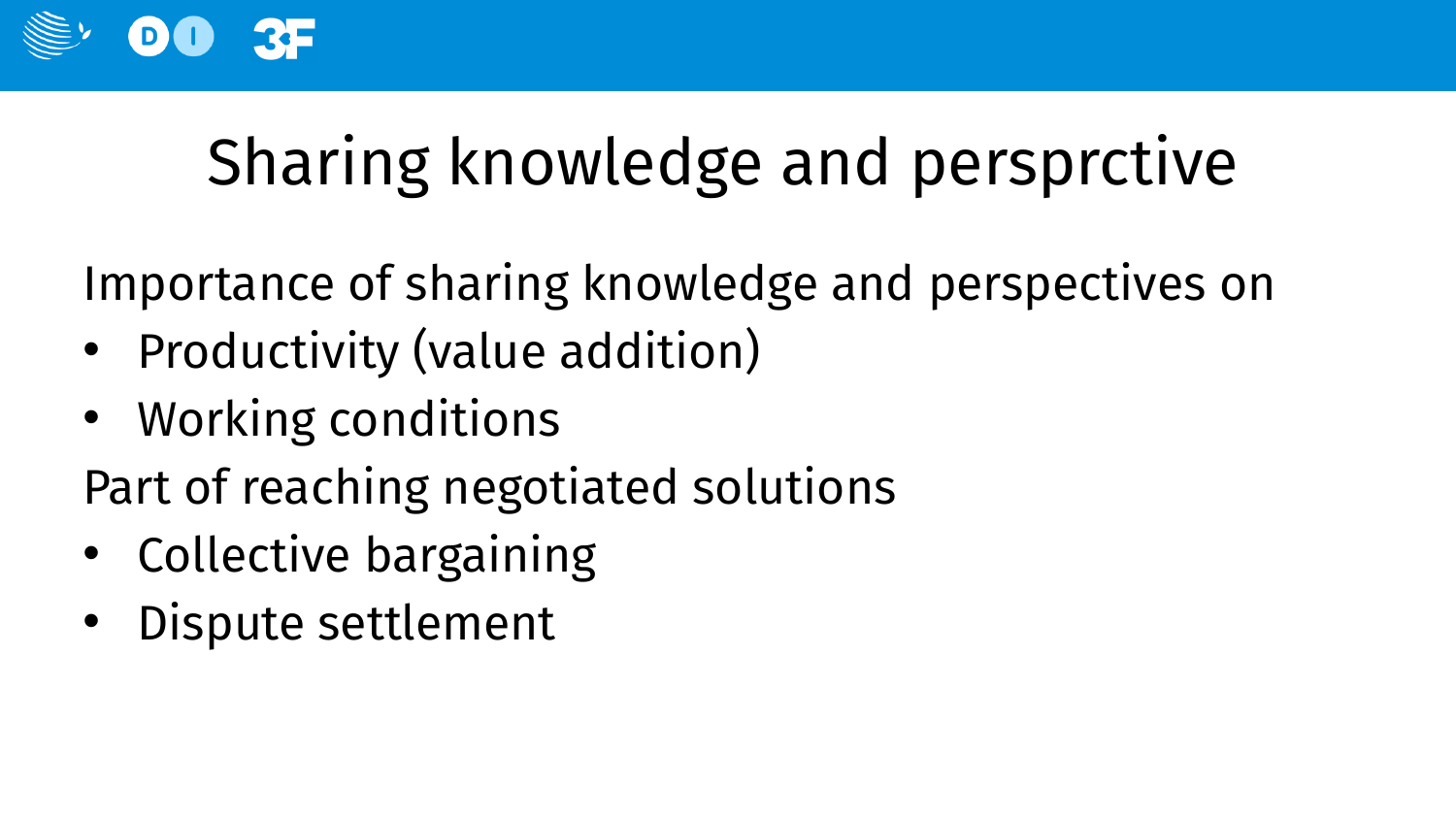

# Sharing knowledge and persprctive
Importance of sharing knowledge and perspectives on
Productivity (value addition)
Working conditions
Part of reaching negotiated solutions
Collective bargaining
Dispute settlement